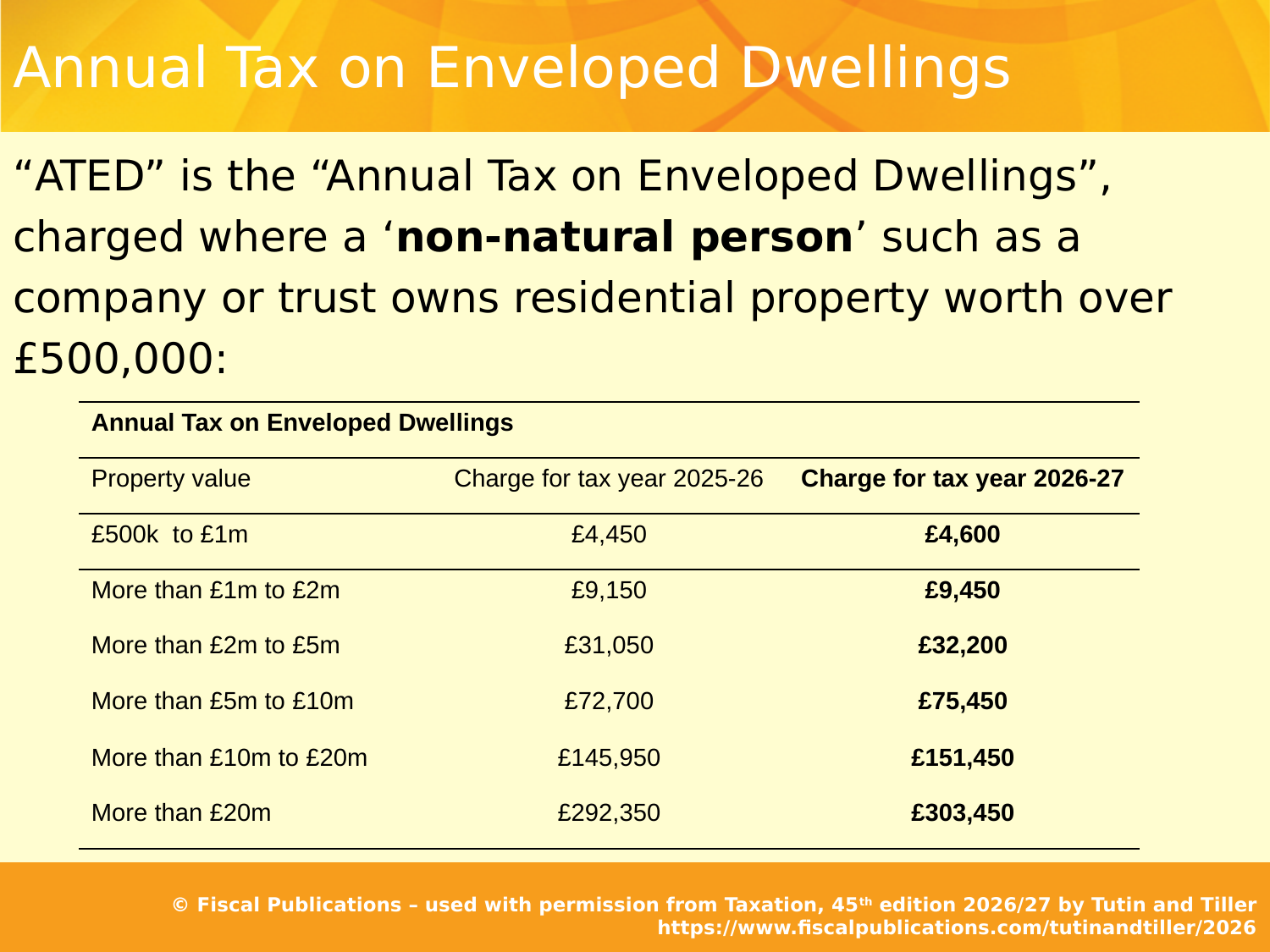

# Annual Tax on Enveloped Dwellings
“ATED” is the “Annual Tax on Enveloped Dwellings”, charged where a ‘non-natural person’ such as a company or trust owns residential property worth over £500,000:

| Annual Tax on Enveloped Dwellings |  |  |
| --- | --- | --- |
| Property value | Charge for tax year 2025-26 | Charge for tax year 2026-27 |
| £500k to £1m | £4,450 | £4,600 |
| More than £1m to £2m | £9,150 | £9,450 |
| More than £2m to £5m | £31,050 | £32,200 |
| More than £5m to £10m | £72,700 | £75,450 |
| More than £10m to £20m | £145,950 | £151,450 |
| More than £20m | £292,350 | £303,450 |